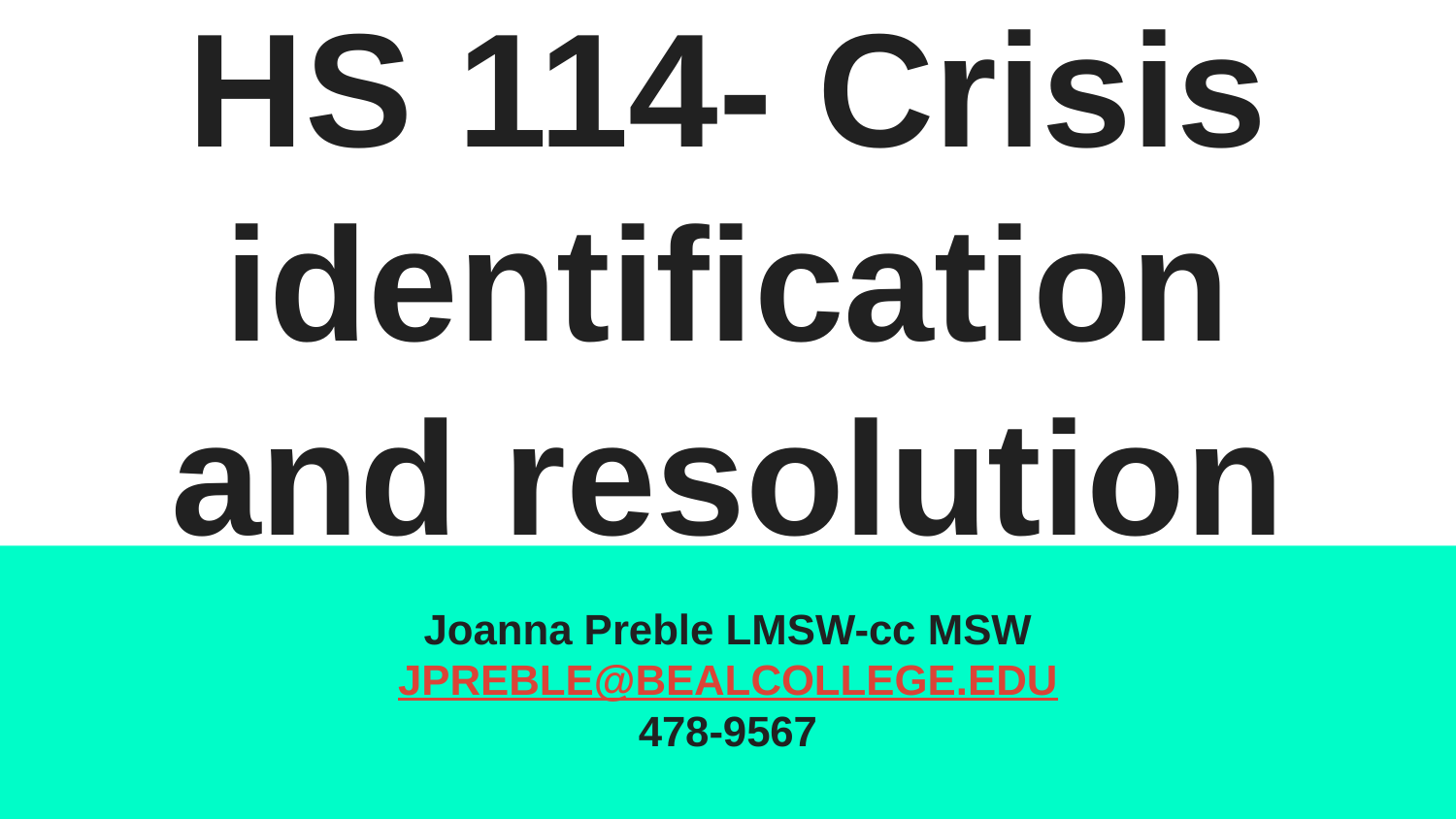

# HS 114- Crisis identification and resolution
Joanna Preble LMSW-cc MSW
JPREBLE@BEALCOLLEGE.EDU
478-9567